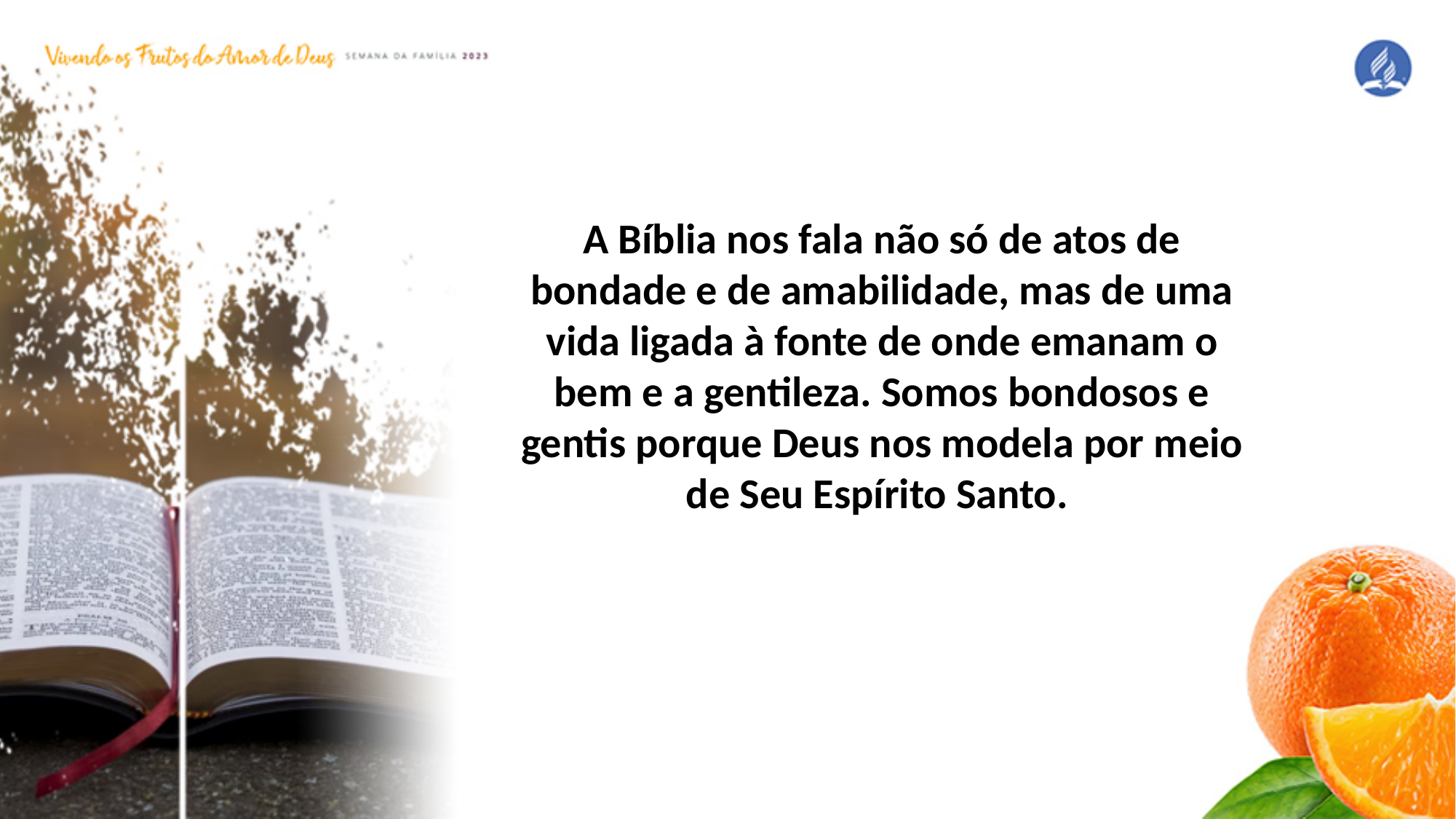

A Bíblia nos fala não só de atos de bondade e de amabilidade, mas de uma vida ligada à fonte de onde emanam o bem e a gentileza. Somos bondosos e gentis porque Deus nos modela por meio de Seu Espírito Santo.